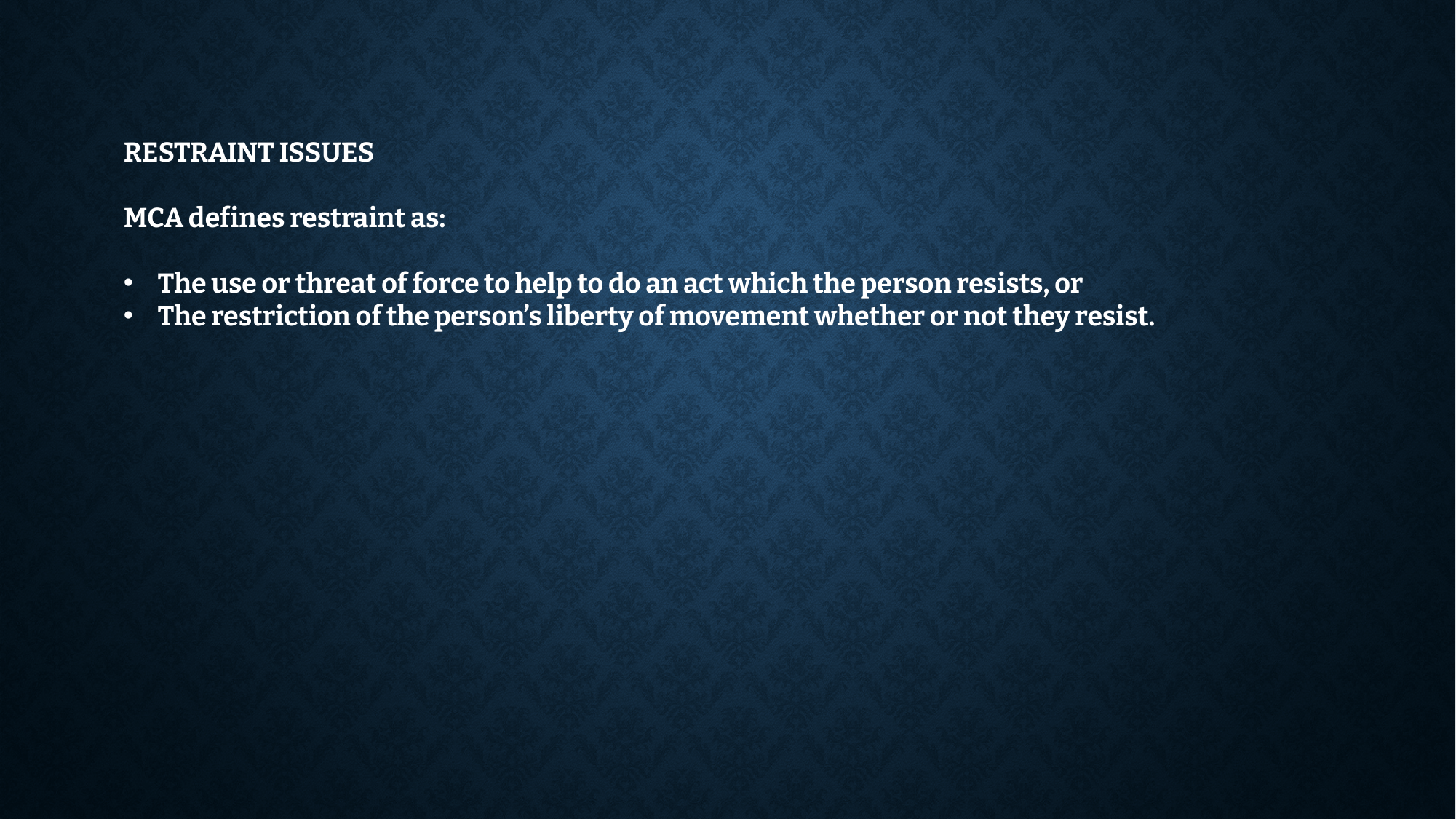

RESTRAINT ISSUES

MCA defines restraint as:

The use or threat of force to help to do an act which the person resists, or
The restriction of the person’s liberty of movement whether or not they resist.